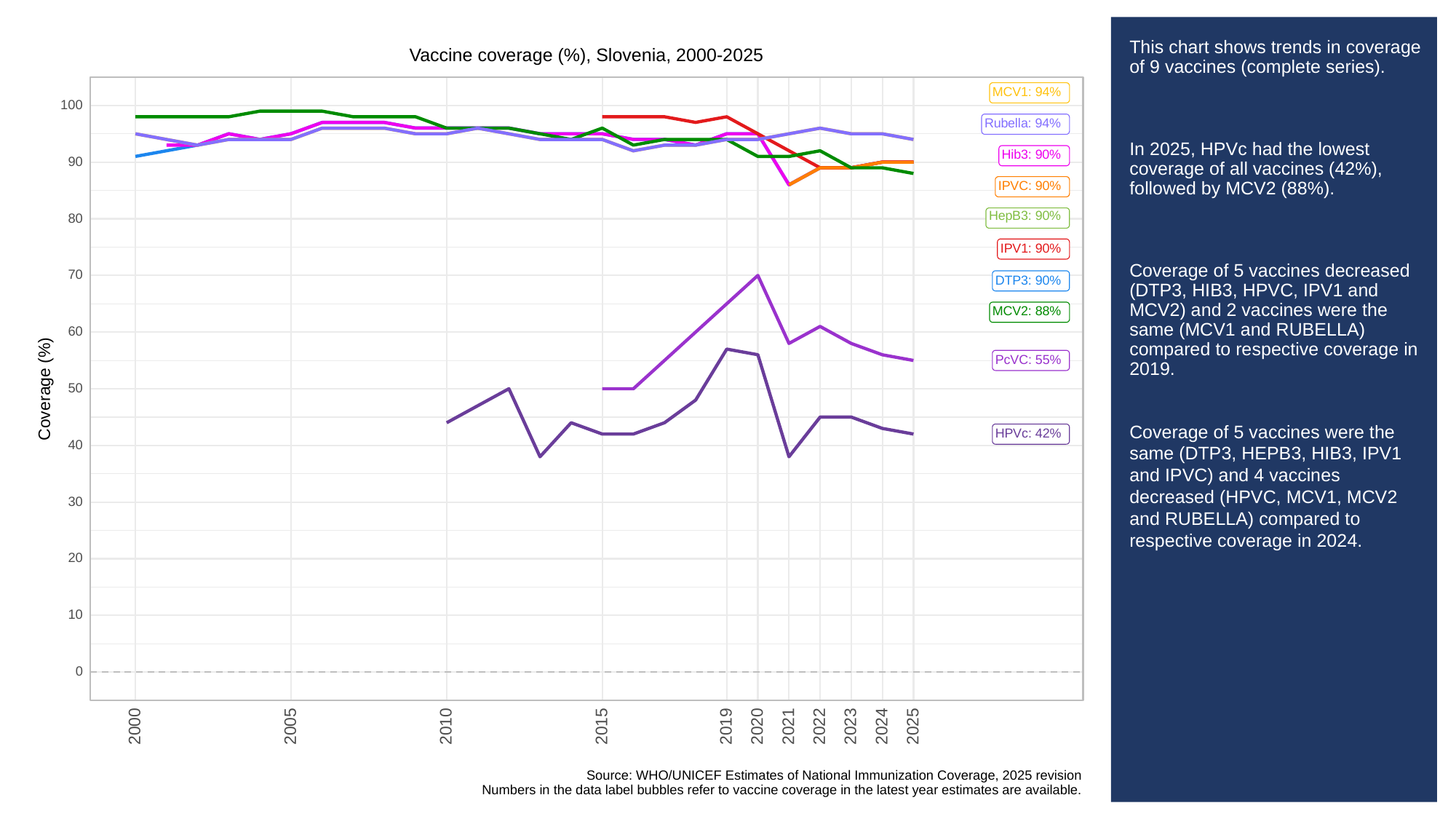

# This chart shows trends in coverage of 9 vaccines (complete series).

In 2025, HPVc had the lowest coverage of all vaccines (42%), followed by MCV2 (88%).

Coverage of 5 vaccines decreased (DTP3, HIB3, HPVC, IPV1 and MCV2) and 2 vaccines were the same (MCV1 and RUBELLA) compared to respective coverage in 2019.

Coverage of 5 vaccines were the same (DTP3, HEPB3, HIB3, IPV1 and IPVC) and 4 vaccines decreased (HPVC, MCV1, MCV2 and RUBELLA) compared to respective coverage in 2024.

Vaccine coverage (%), Slovenia, 2000-2025

MCV1: 94%

100

Rubella: 94%

Hib3: 90%

90

IPVC: 90%

HepB3: 90%
80

IPV1: 90%

70

DTP3: 90%

MCV2: 88%
60

PcVC: 55%

Coverage (%)
50

HPVc: 42%

40

30

20

10

0

2023
2000
2005
2010
2015
2019
2020
2021
2022
2024
2025
Source: WHO/UNICEF Estimates of National Immunization Coverage, 2025 revision
Numbers in the data label bubbles refer to vaccine coverage in the latest year estimates are available.